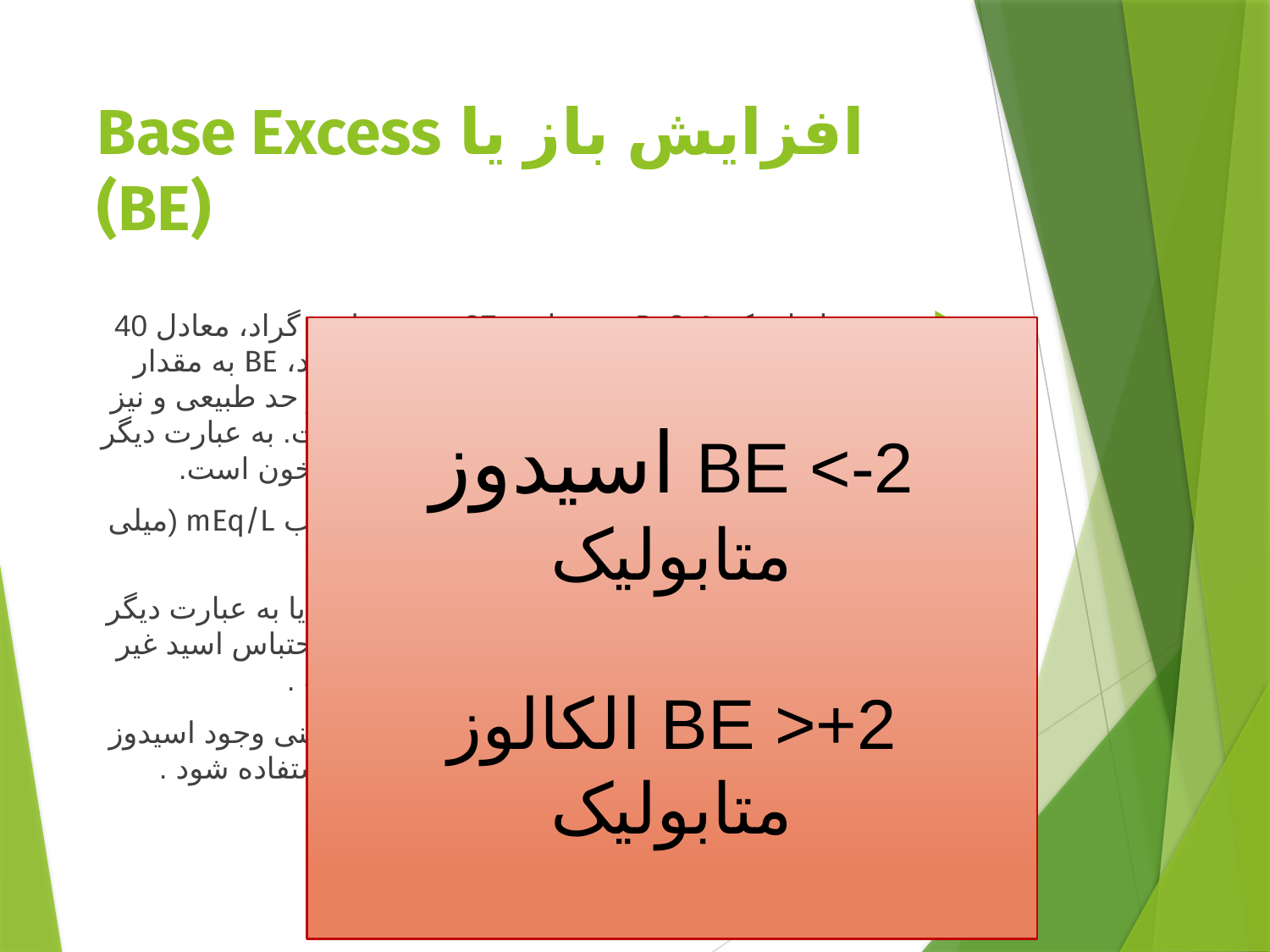

# افزایش باز یا Base Excess (BE)
در شرایطی که PaCo2 در حرارت 37 درجه سانتی گراد، معادل 40 mmHg بوده، کمبود اکسیژن نیز وجود نداشته باشد، BE به مقدار اسید یا بازی اطلاق می گردد که برای حفظ PH در حد طبیعی و نیز حفظ بیکربنات به میزان 24 mEq/L مورد نیاز است. به عبارت دیگر مقدار BE وابسته به تجمع اسید یا باز غیر فرار در خون است.
مقدار طبیعی BE بین 2+ و 2- متغیر بوده و بر حسب mEq/L (میلی اکی والان در لیتر) بیان می شود.
 افزایش BE از 2+ نمایانگر احتباس باز غیر فرار و یا به عبارت دیگر آلکالوز متابولیک ، و کاهش BE  از 2- نمایانگر احتباس اسید غیر فرار و یا به عبارت دیگر اسیدوز متابولیک است .
در مواردی که BE ، ارقام منفی نشان می دهد ( یعنی وجود اسیدوز متابولیک) بهتر است از واژه Base Deficit - BD استفاده شود .

BE <-2 اسیدوز متابولیک

BE >+2 الکالوز متابولیک